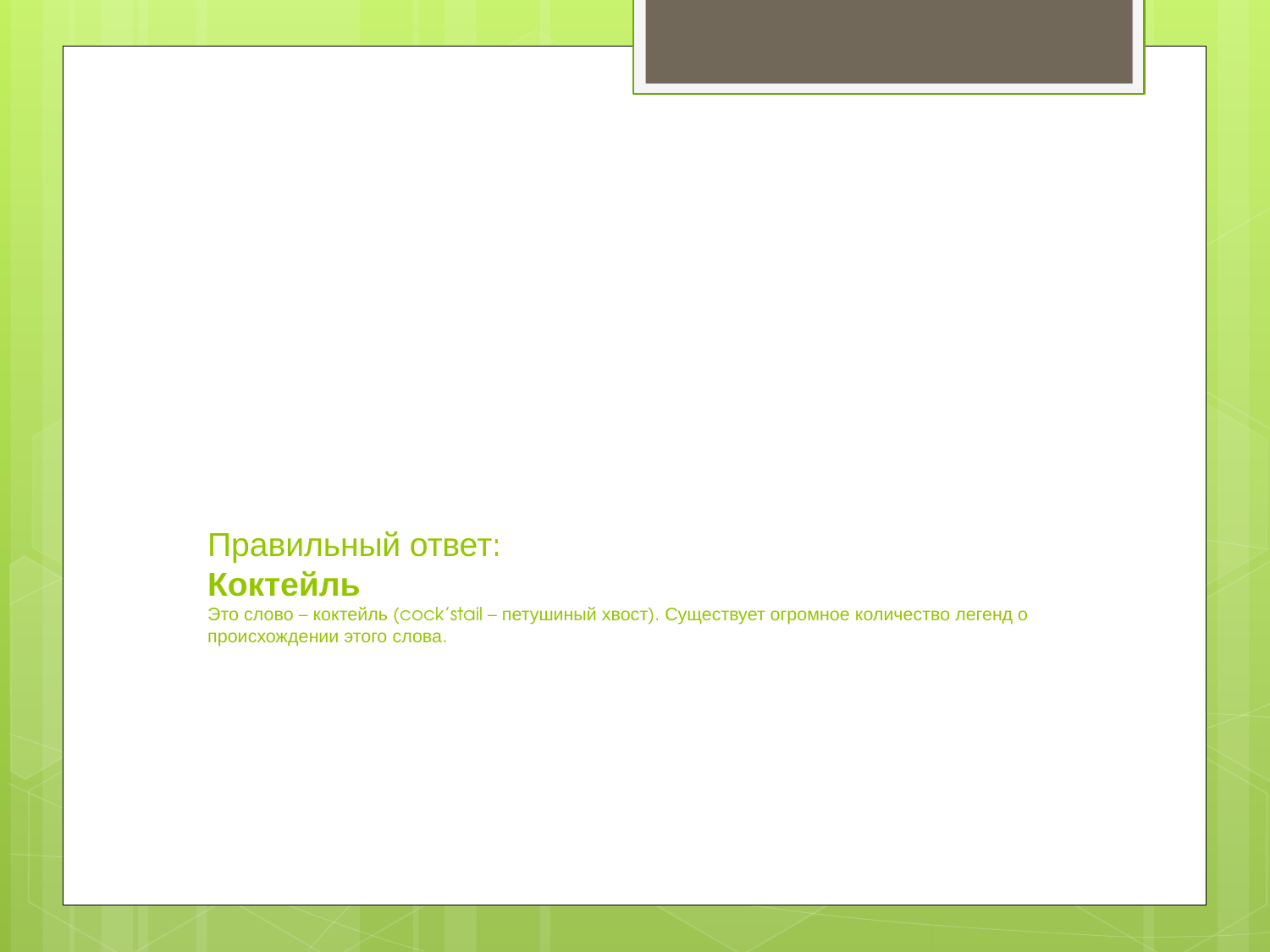

# Правильный ответ: Коктейль Это слово – коктейль (cock’stail – петушиный хвост). Существует огромное количество легенд о происхождении этого слова.